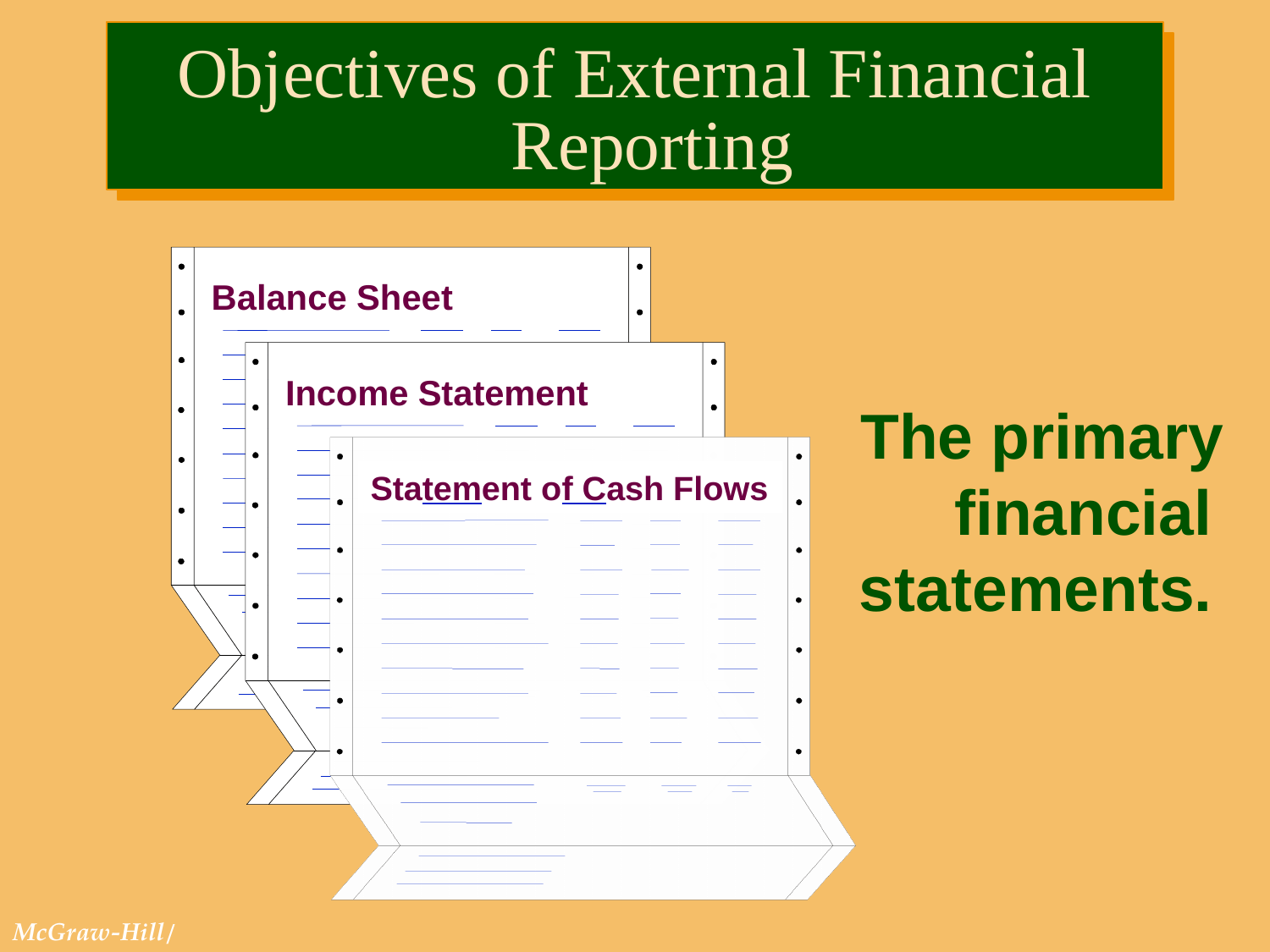

# Objectives of External Financial  Reporting

Balance Sheet
Income Statement
The primary  financial
statements.

Statement of Cash Flows
McGraw-Hill/Irwin